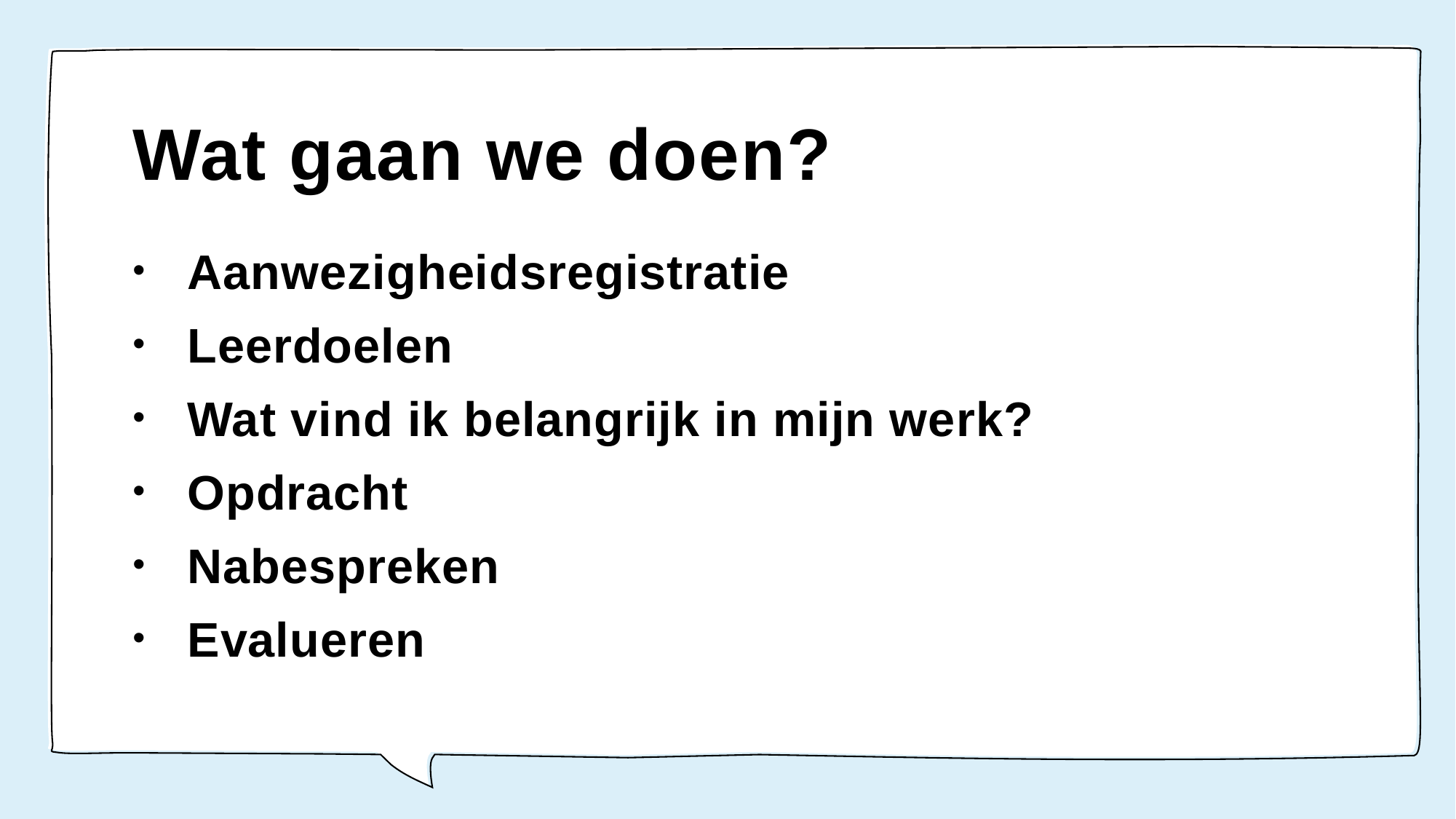

# Wat gaan we doen?
Aanwezigheidsregistratie
Leerdoelen
Wat vind ik belangrijk in mijn werk?
Opdracht
Nabespreken
Evalueren